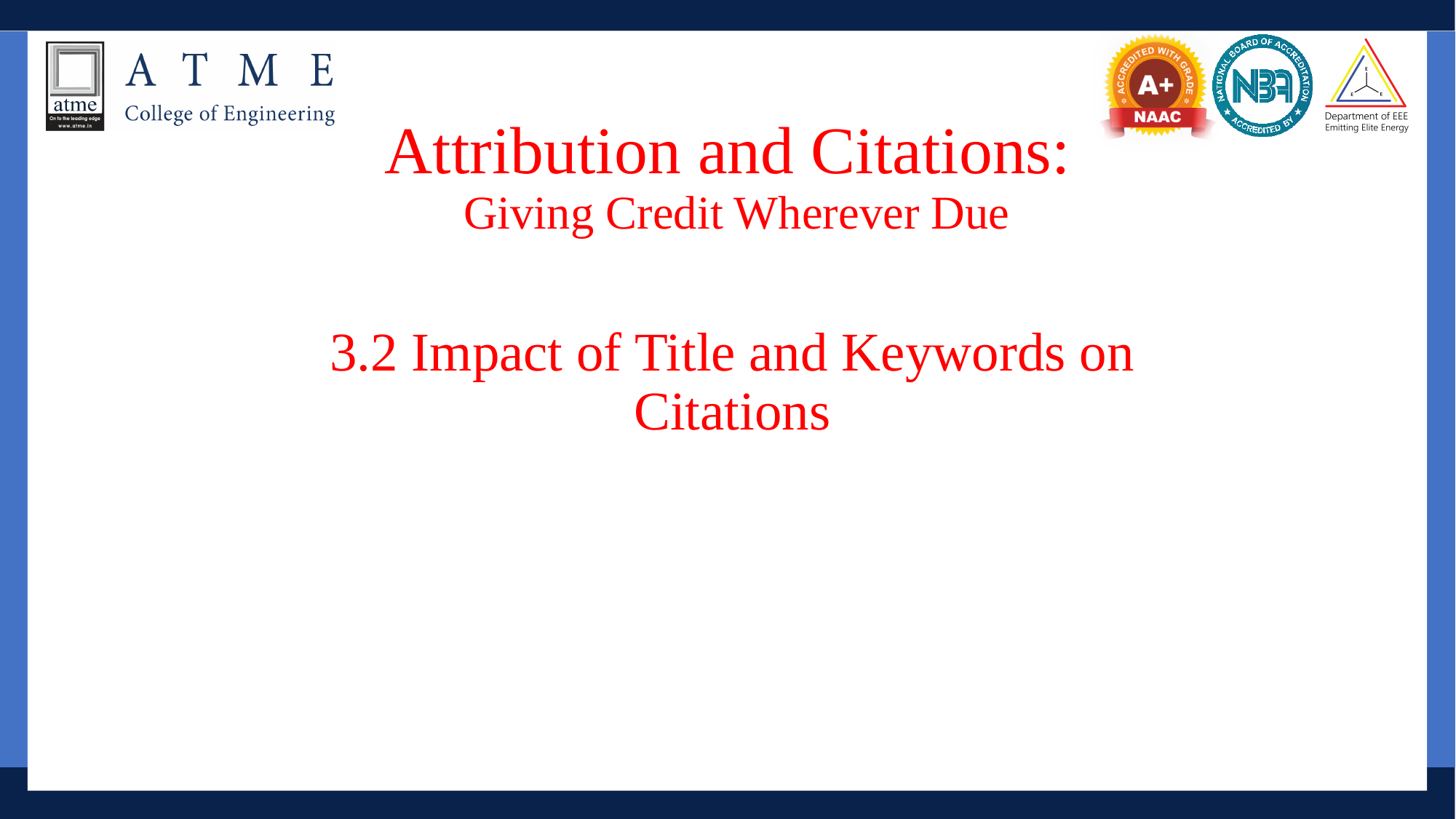

# Attribution and Citations: Giving Credit Wherever Due
3.2 Impact of Title and Keywords on Citations